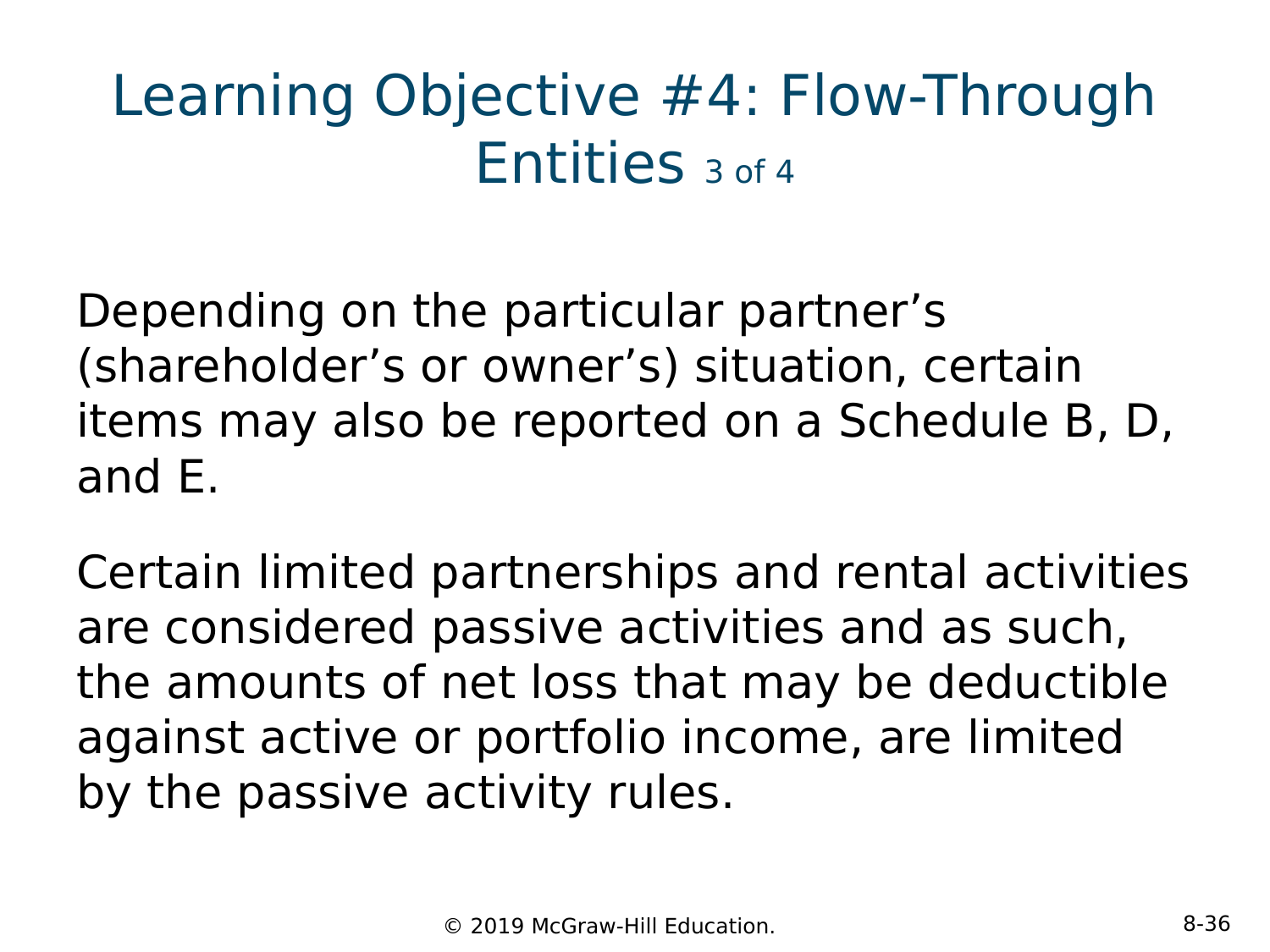

# Learning Objective #4: Flow-Through Entities 3 of 4
Depending on the particular partner’s (shareholder’s or owner’s) situation, certain items may also be reported on a Schedule B, D, and E.
Certain limited partnerships and rental activities are considered passive activities and as such, the amounts of net loss that may be deductible against active or portfolio income, are limited by the passive activity rules.